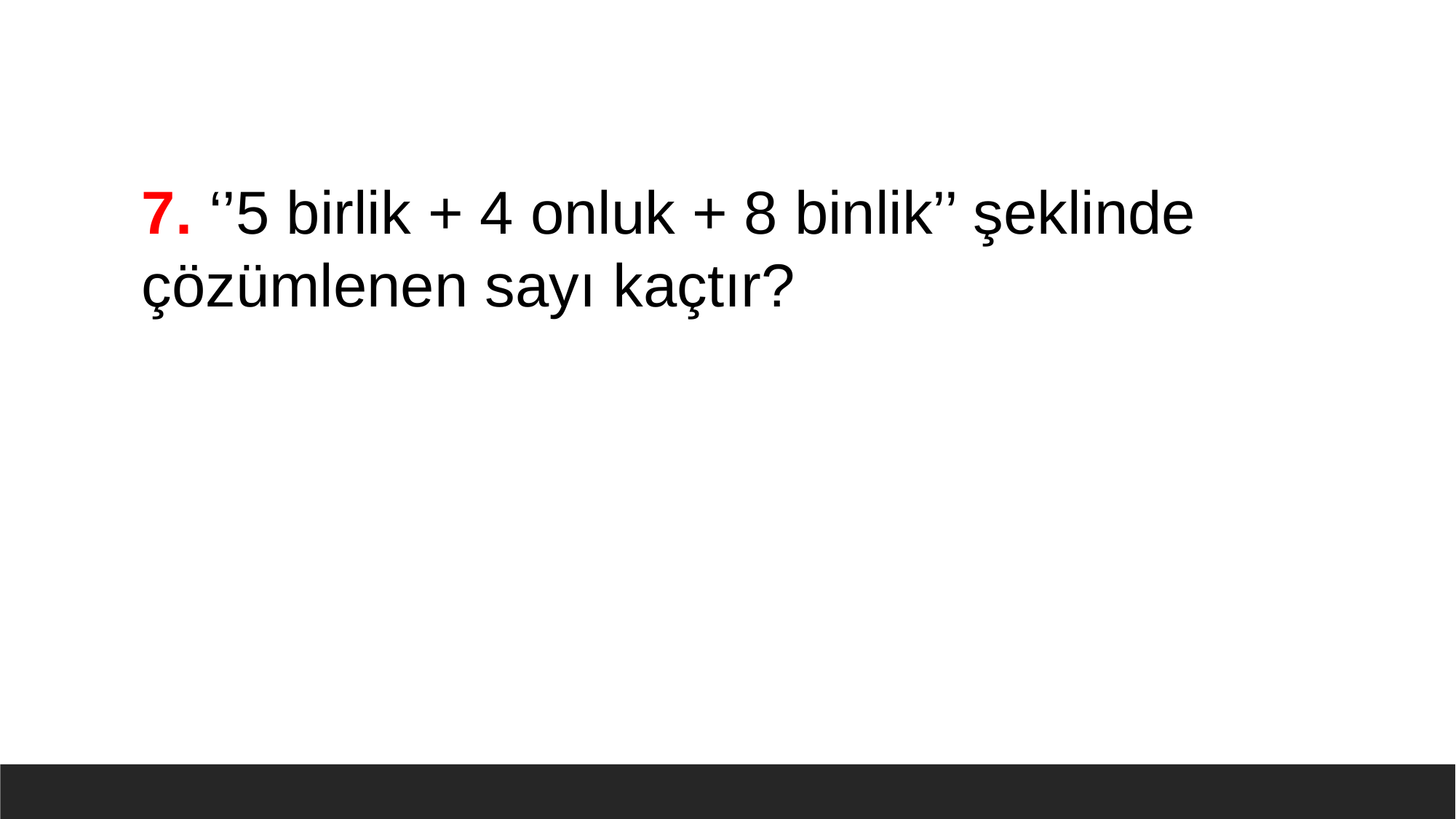

7. ‘’5 birlik + 4 onluk + 8 binlik’’ şeklinde çözümlenen sayı kaçtır?